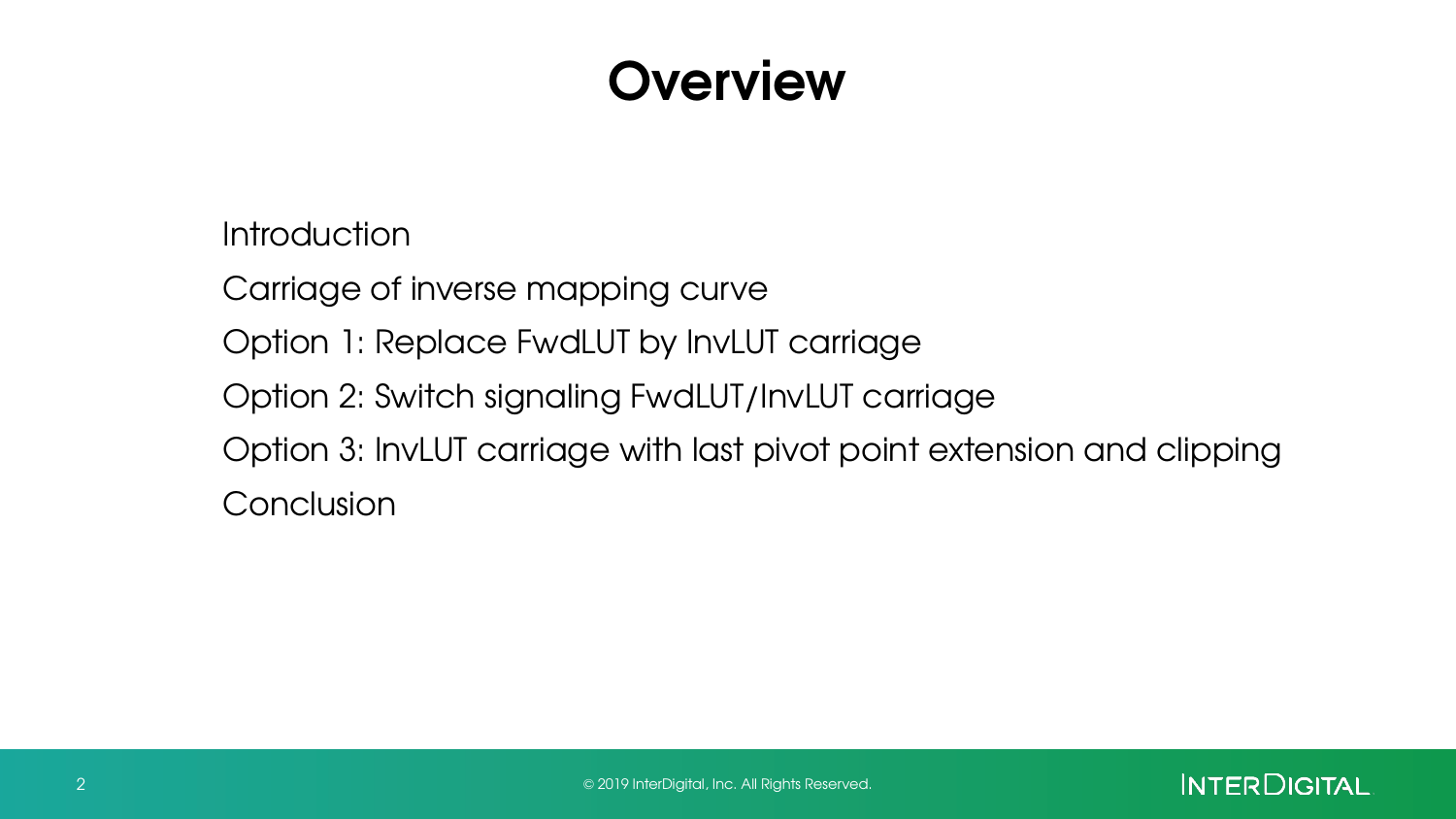

# Overview
Introduction
Carriage of inverse mapping curve
Option 1: Replace FwdLUT by InvLUT carriage
Option 2: Switch signaling FwdLUT/InvLUT carriage
Option 3: InvLUT carriage with last pivot point extension and clipping
Conclusion

2
© 2019 InterDigital, Inc. All Rights Reserved.